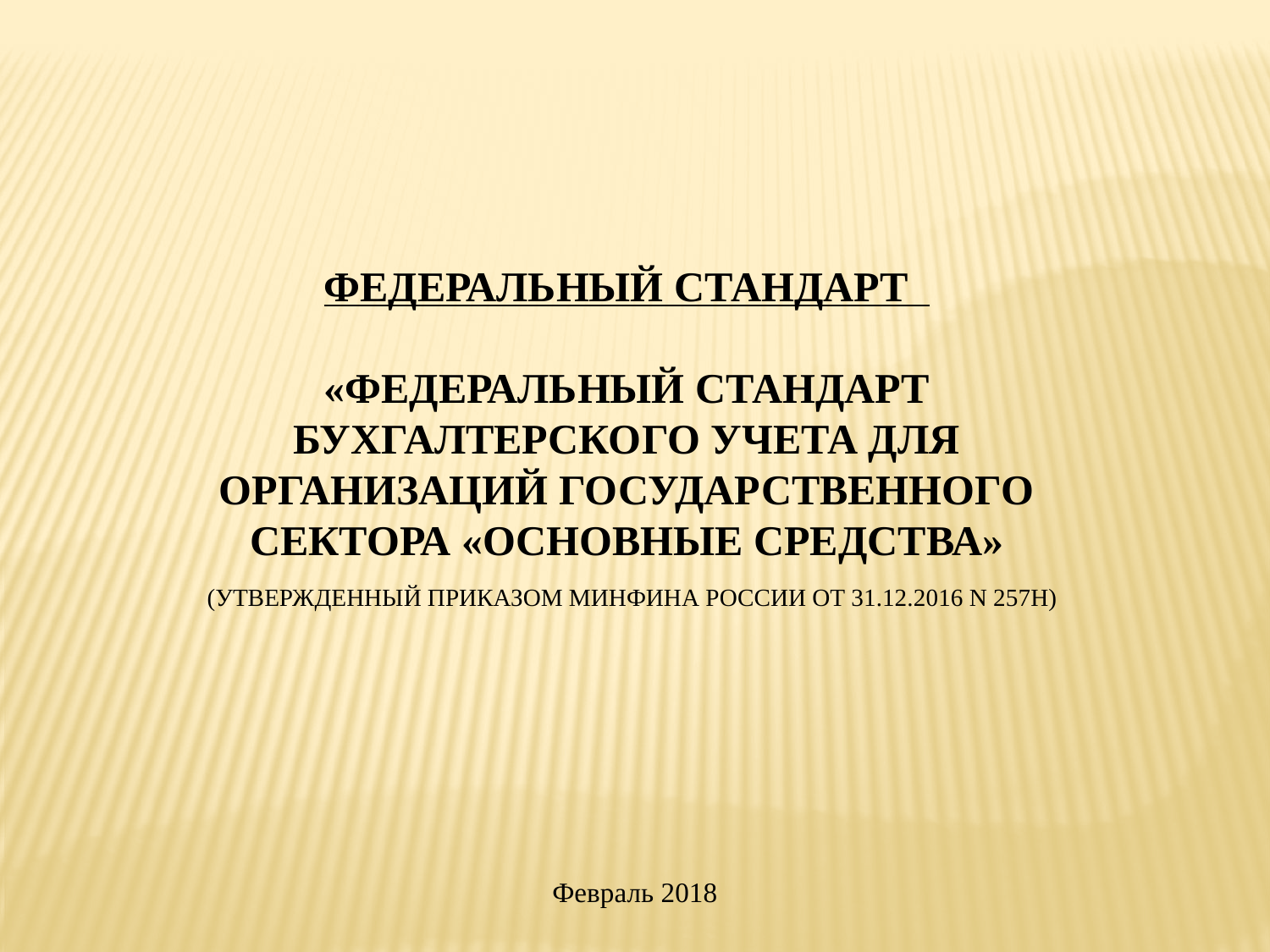

# Федеральный стандарт «Федеральный стандарт бухгалтерского учета для организаций государственного сектора «Основные средства» (утвержденный Приказом Минфина России от 31.12.2016 N 257н)
Февраль 2018